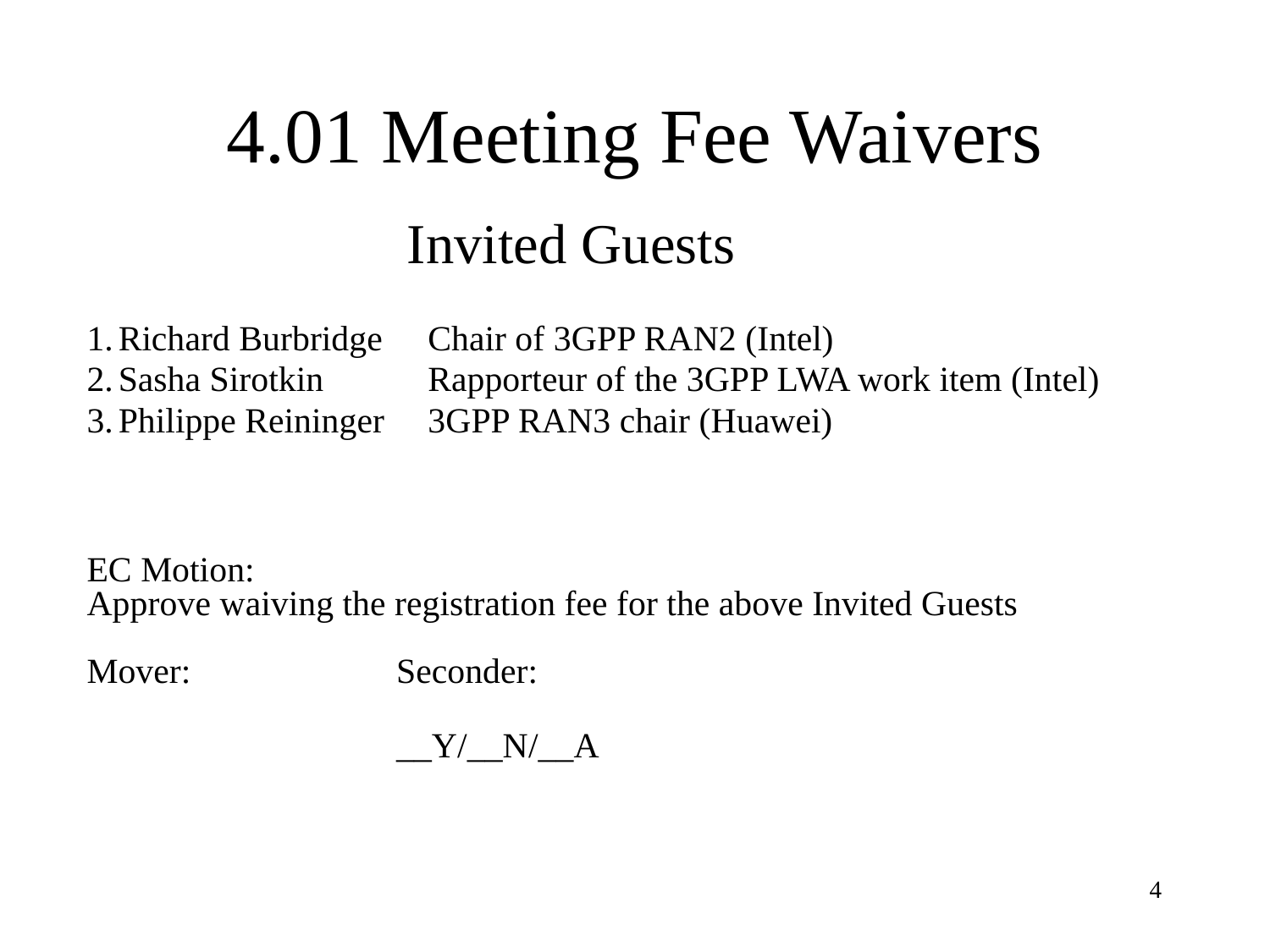

# 4.01 Meeting Fee Waivers
Invited Guests
Richard Burbridge	Chair of 3GPP RAN2 (Intel)
Sasha Sirotkin	Rapporteur of the 3GPP LWA work item (Intel)
Philippe Reininger	3GPP RAN3 chair (Huawei)

EC Motion:
Approve waiving the registration fee for the above Invited Guests
Mover: 	Seconder:
	__Y/__N/__A

4